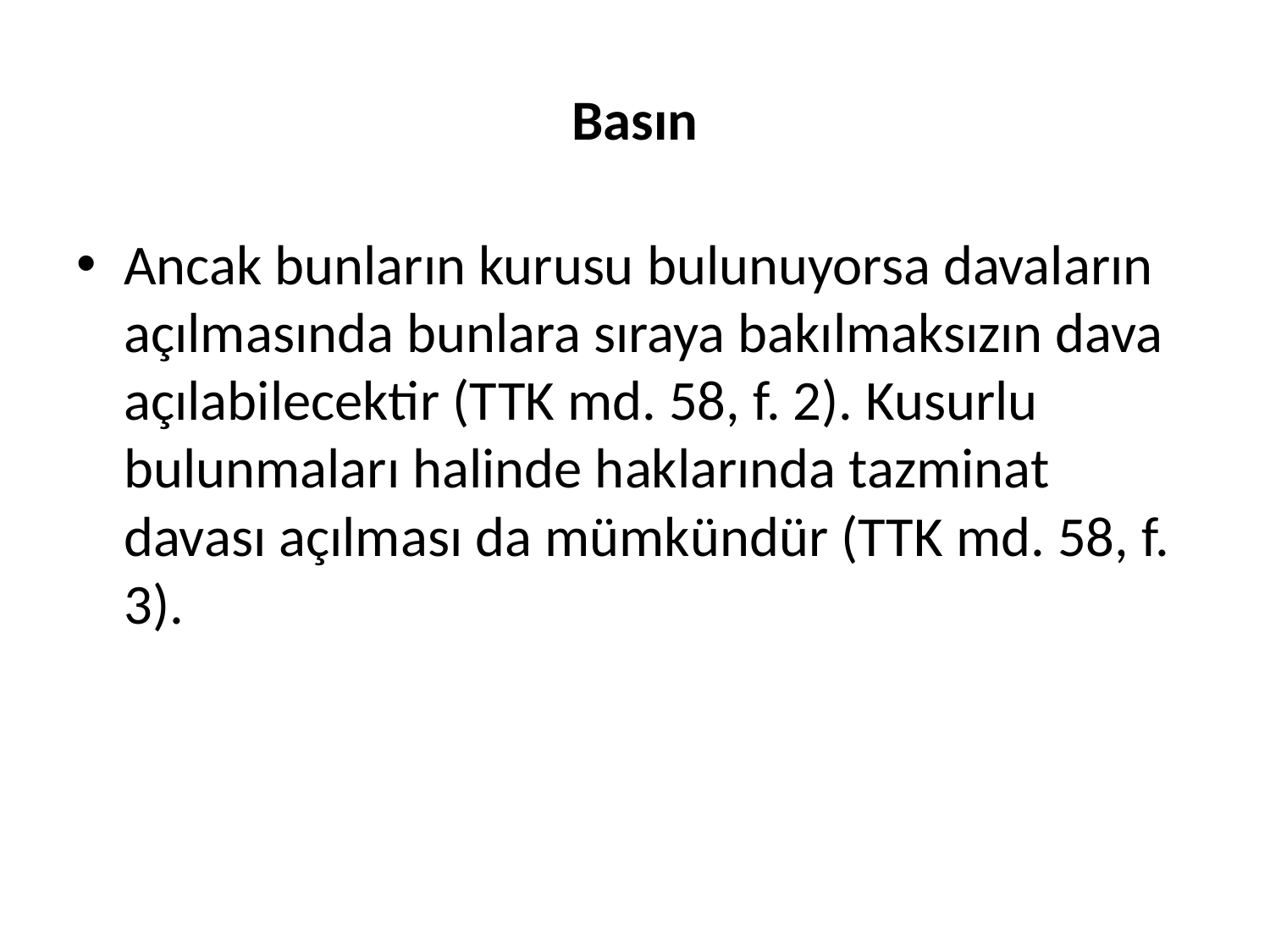

# Basın
Ancak bunların kurusu bulunuyorsa davaların açılmasında bunlara sıraya bakılmaksızın dava açılabilecektir (TTK md. 58, f. 2). Kusurlu bulunmaları halinde haklarında tazminat davası açılması da mümkündür (TTK md. 58, f. 3).